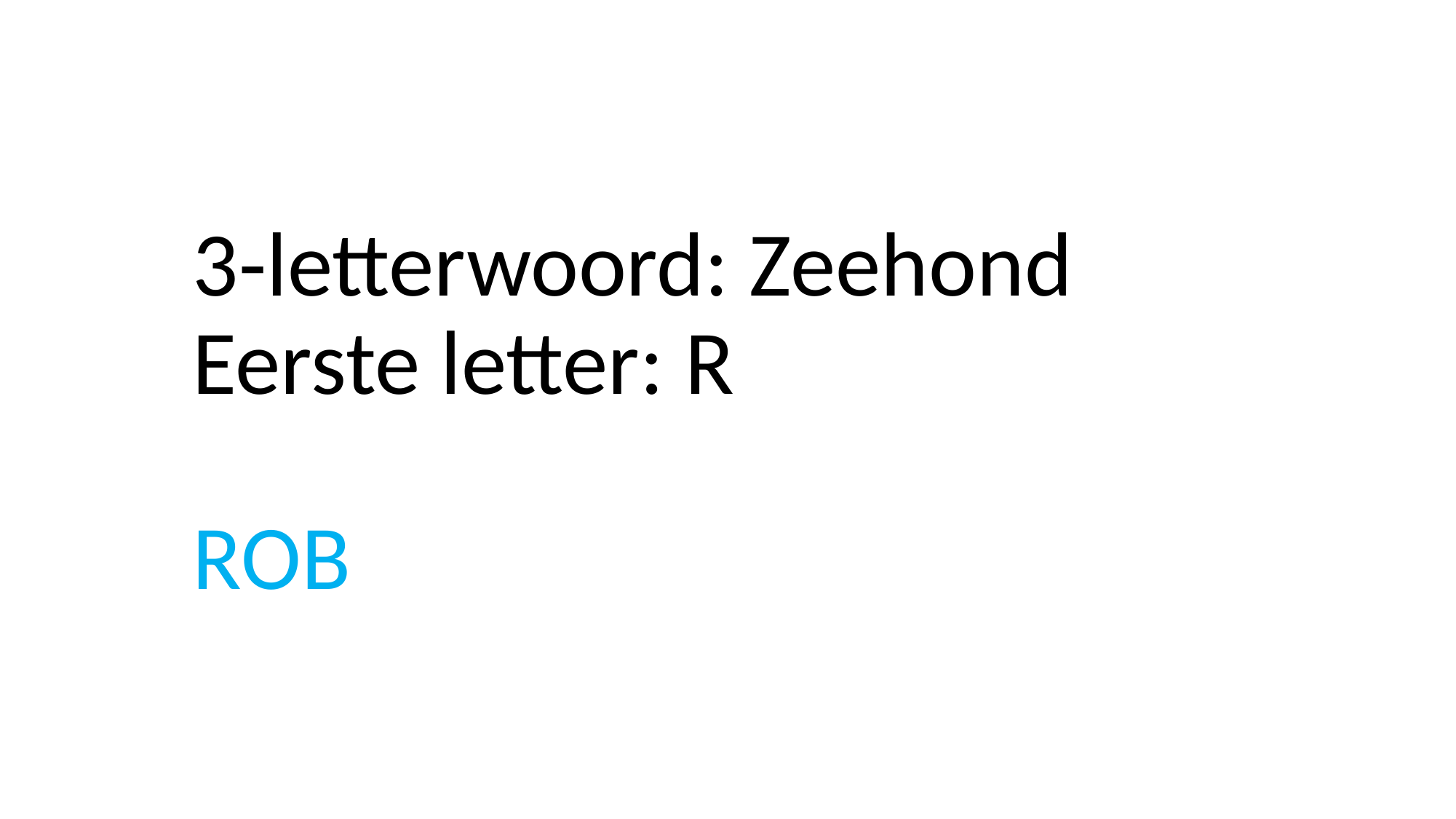

# 3-letterwoord: Zeehond Eerste letter: R
ROB